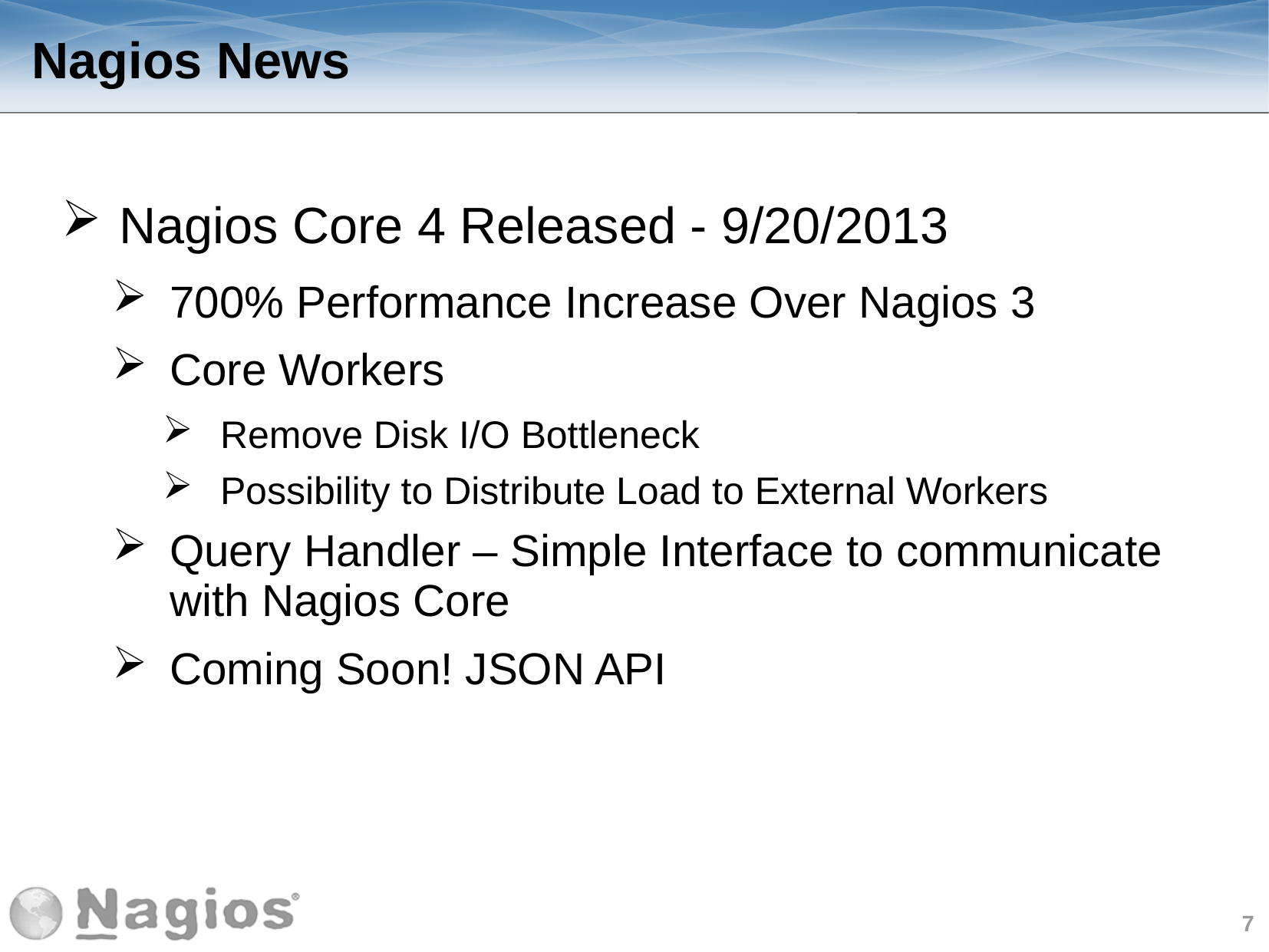

Nagios News
Nagios Core 4 Released - 9/20/2013
700% Performance Increase Over Nagios 3
Core Workers
Remove Disk I/O Bottleneck
Possibility to Distribute Load to External Workers
Query Handler – Simple Interface to communicate with Nagios Core
Coming Soon! JSON API
7